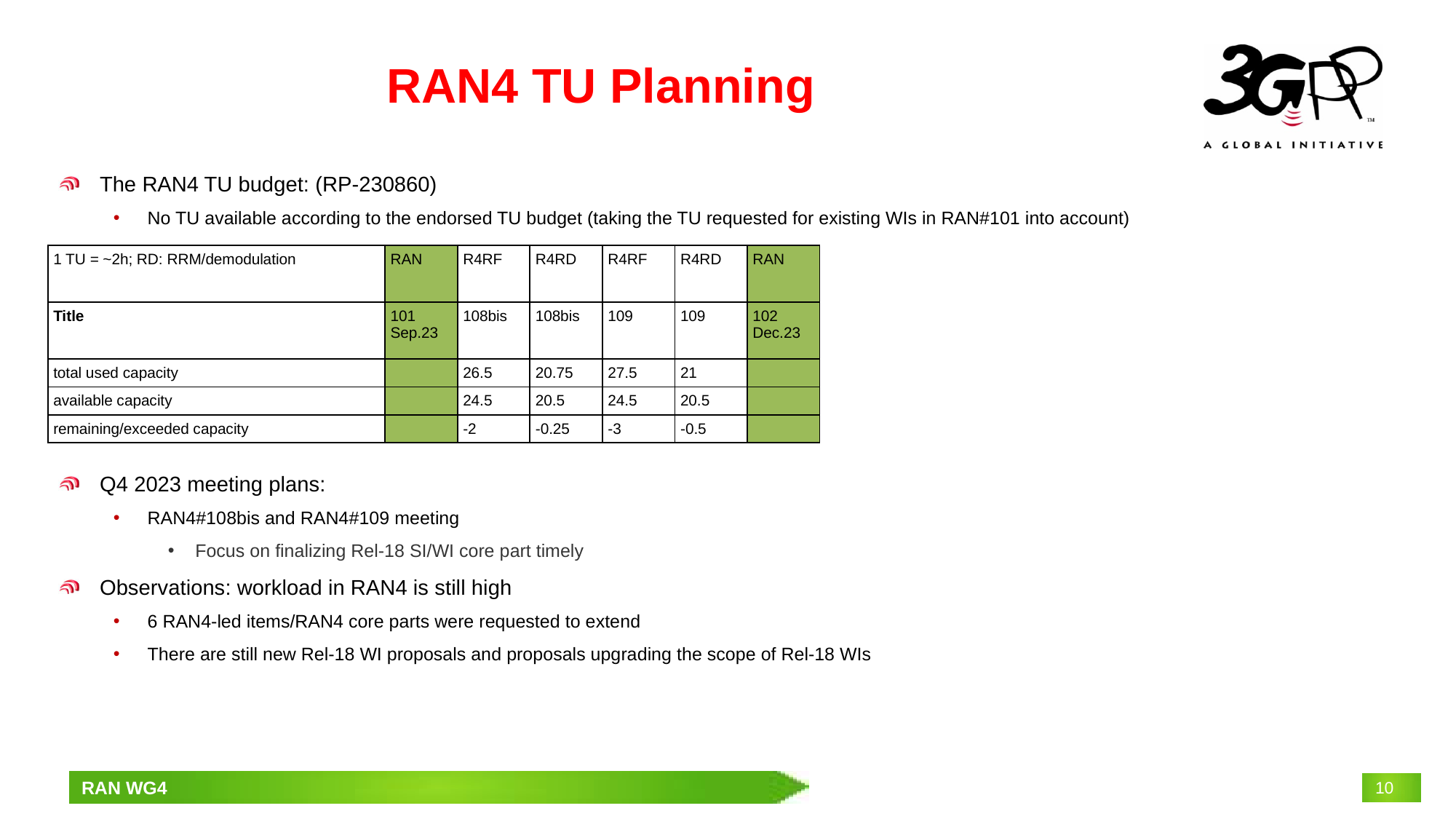

# RAN4 TU Planning
The RAN4 TU budget: (RP-230860)
No TU available according to the endorsed TU budget (taking the TU requested for existing WIs in RAN#101 into account)

Q4 2023 meeting plans:
RAN4#108bis and RAN4#109 meeting
Focus on finalizing Rel-18 SI/WI core part timely
Observations: workload in RAN4 is still high
6 RAN4-led items/RAN4 core parts were requested to extend
There are still new Rel-18 WI proposals and proposals upgrading the scope of Rel-18 WIs

| 1 TU = ~2h; RD: RRM/demodulation | RAN | R4RF | R4RD | R4RF | R4RD | RAN |
| --- | --- | --- | --- | --- | --- | --- |
| Title | 101 Sep.23 | 108bis | 108bis | 109 | 109 | 102 Dec.23 |
| total used capacity |  | 26.5 | 20.75 | 27.5 | 21 |  |
| available capacity |  | 24.5 | 20.5 | 24.5 | 20.5 |  |
| remaining/exceeded capacity |  | -2 | -0.25 | -3 | -0.5 |  |